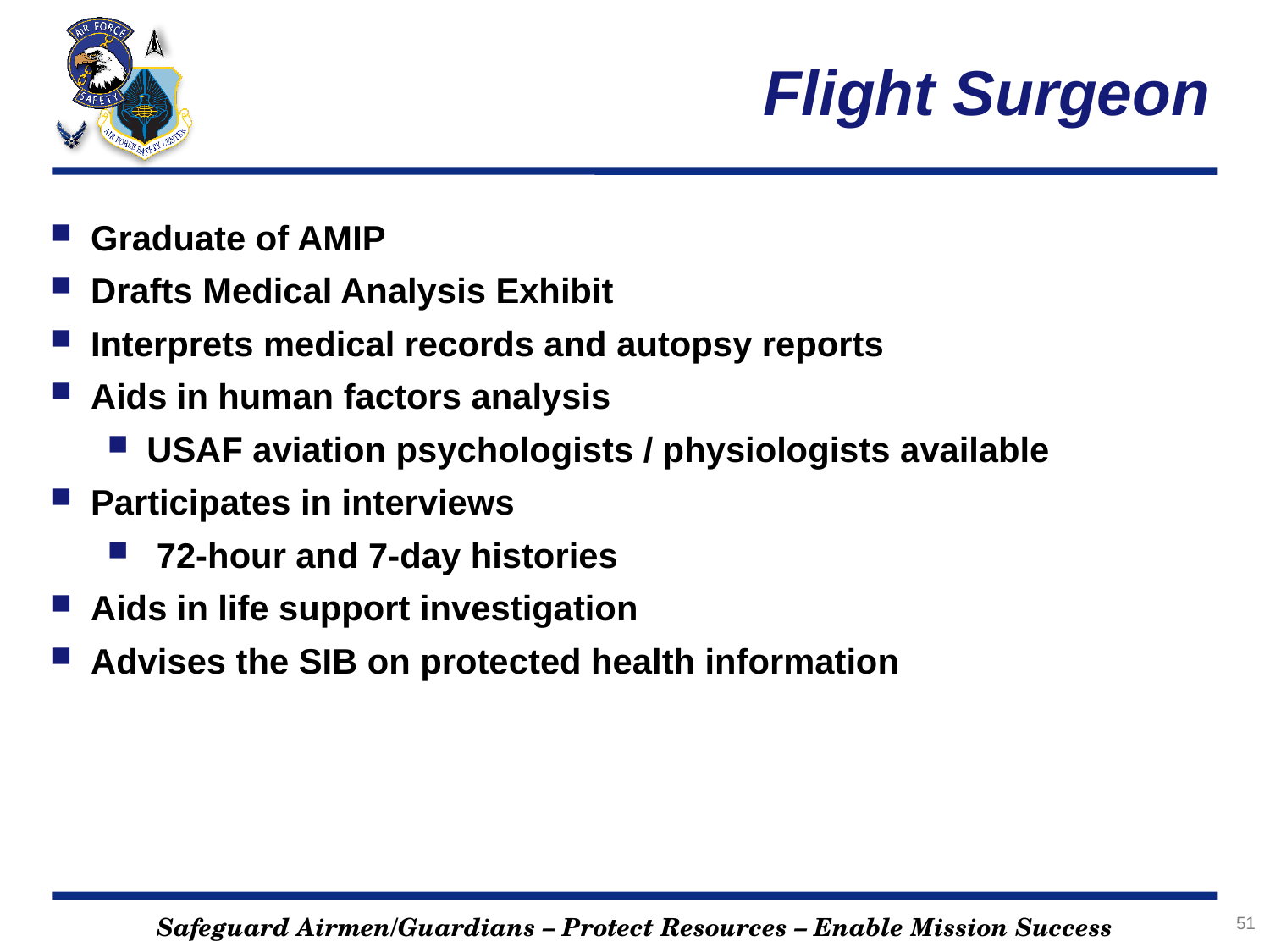

# Flight Surgeon
Graduate of AMIP
Drafts Medical Analysis Exhibit
Interprets medical records and autopsy reports
Aids in human factors analysis
USAF aviation psychologists / physiologists available
Participates in interviews
 72-hour and 7-day histories
Aids in life support investigation
Advises the SIB on protected health information
51